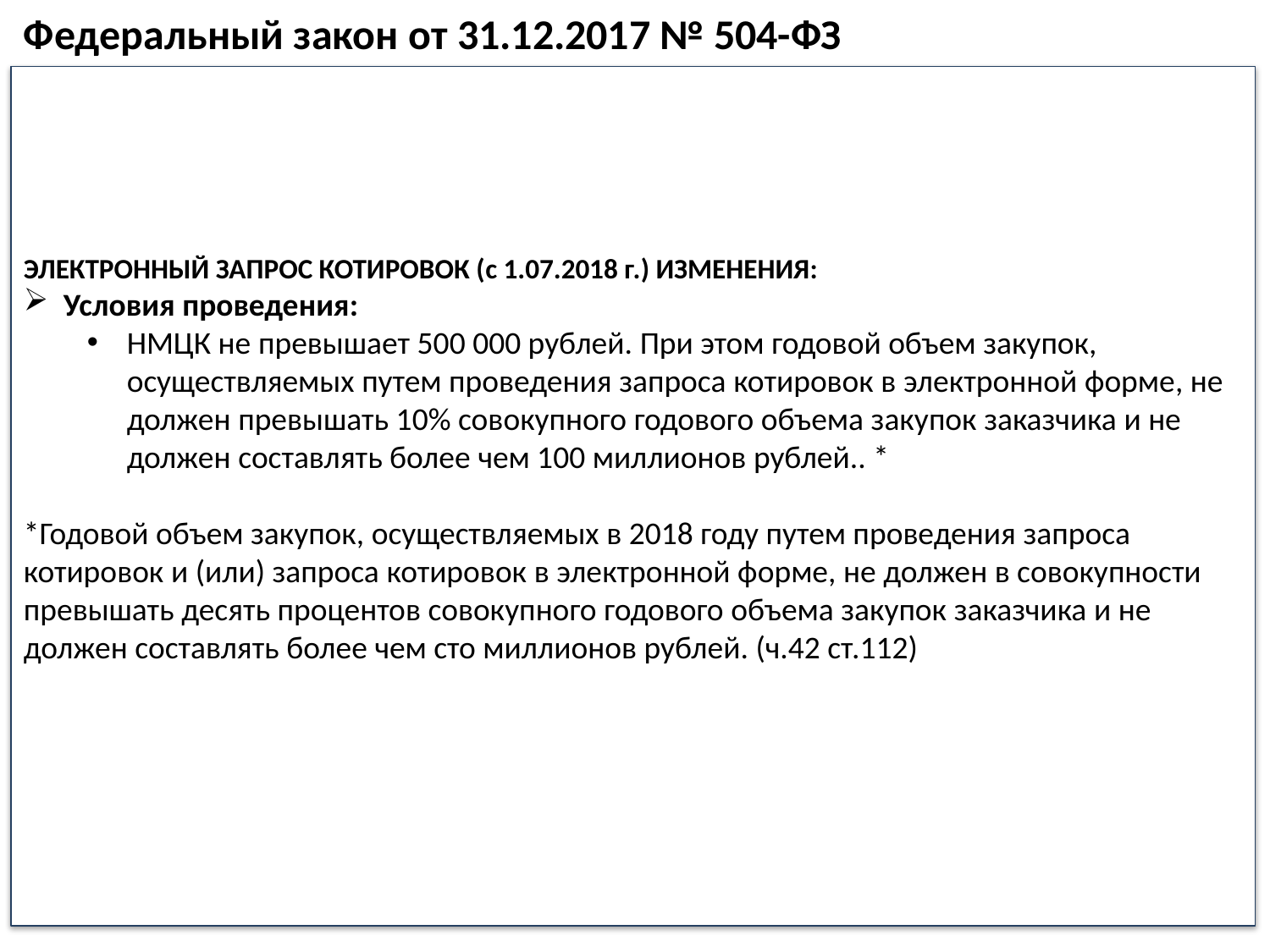

Федеральный закон от 31.12.2017 № 504-ФЗ
ЭЛЕКТРОННЫЙ ЗАПРОС КОТИРОВОК (c 1.07.2018 г.) ИЗМЕНЕНИЯ:
Условия проведения:
НМЦК не превышает 500 000 рублей. При этом годовой объем закупок, осуществляемых путем проведения запроса котировок в электронной форме, не должен превышать 10% совокупного годового объема закупок заказчика и не должен составлять более чем 100 миллионов рублей.. *

*Годовой объем закупок, осуществляемых в 2018 году путем проведения запроса котировок и (или) запроса котировок в электронной форме, не должен в совокупности превышать десять процентов совокупного годового объема закупок заказчика и не должен составлять более чем сто миллионов рублей. (ч.42 ст.112)

82